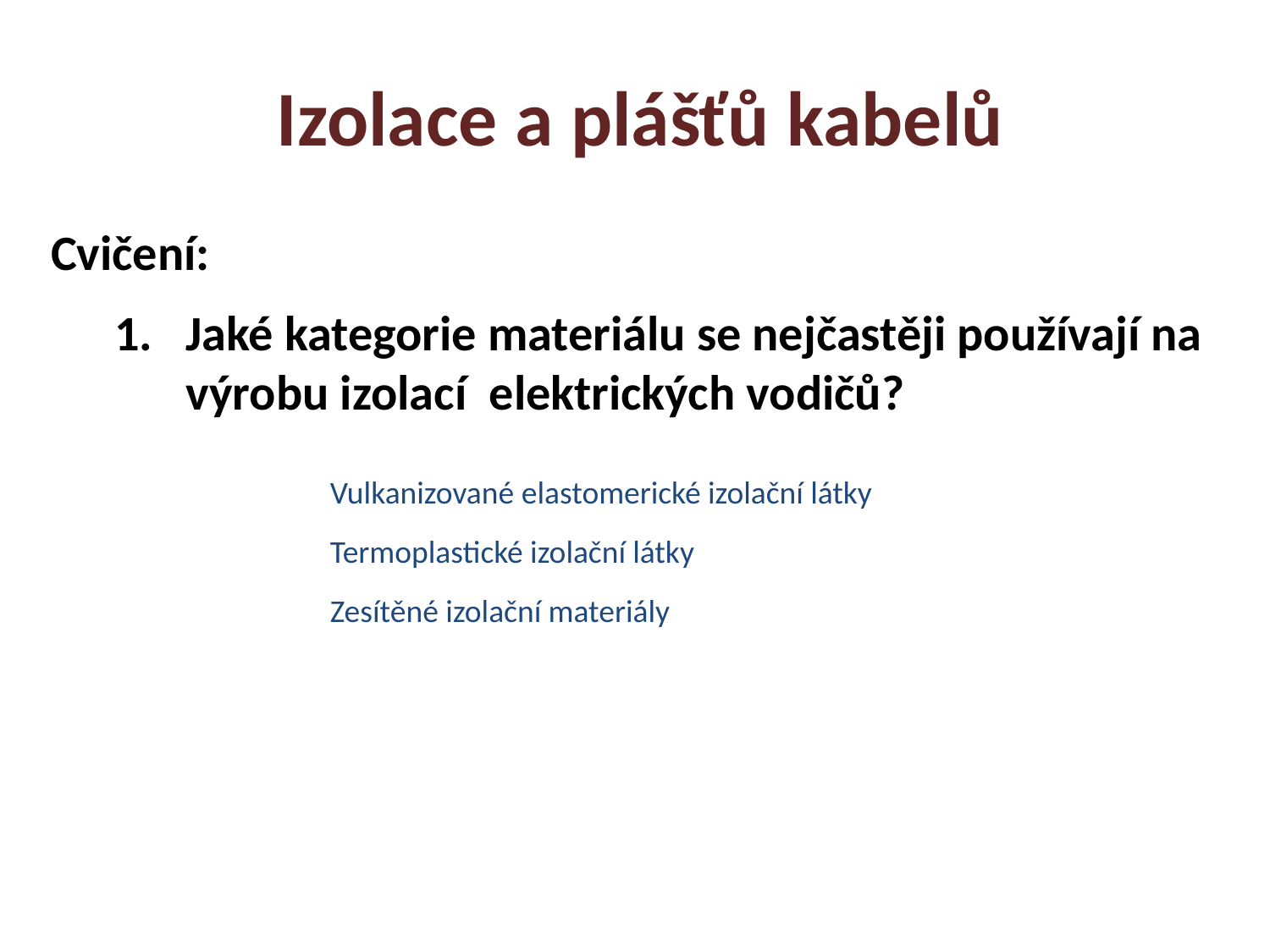

Izolace a plášťů kabelů
Cvičení:
Jaké kategorie materiálu se nejčastěji používají na výrobu izolací  elektrických vodičů?
Vulkanizované elastomerické izolační látky
Termoplastické izolační látky
Zesítěné izolační materiály